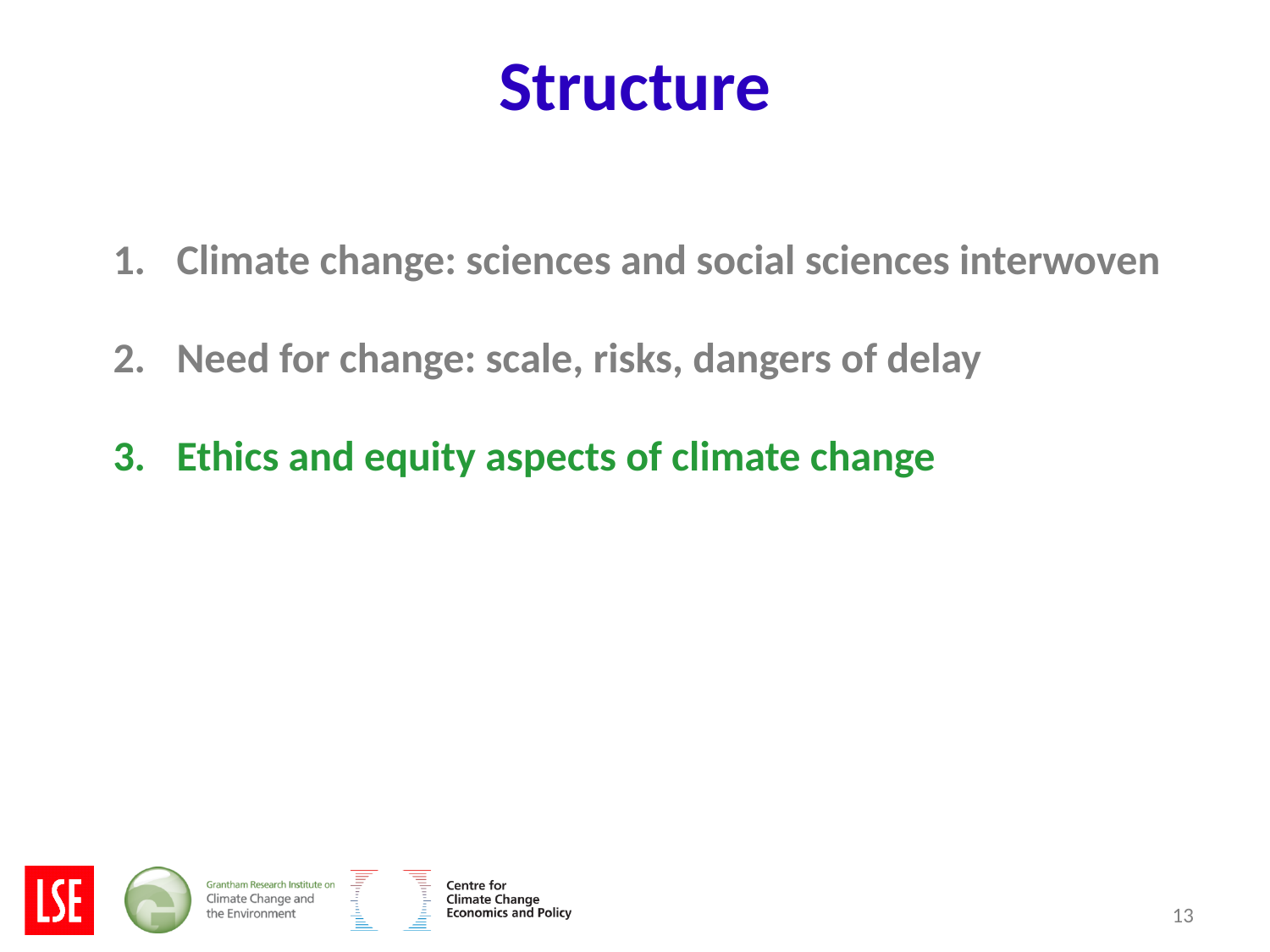

# Structure
Climate change: sciences and social sciences interwoven

Need for change: scale, risks, dangers of delay

Ethics and equity aspects of climate change